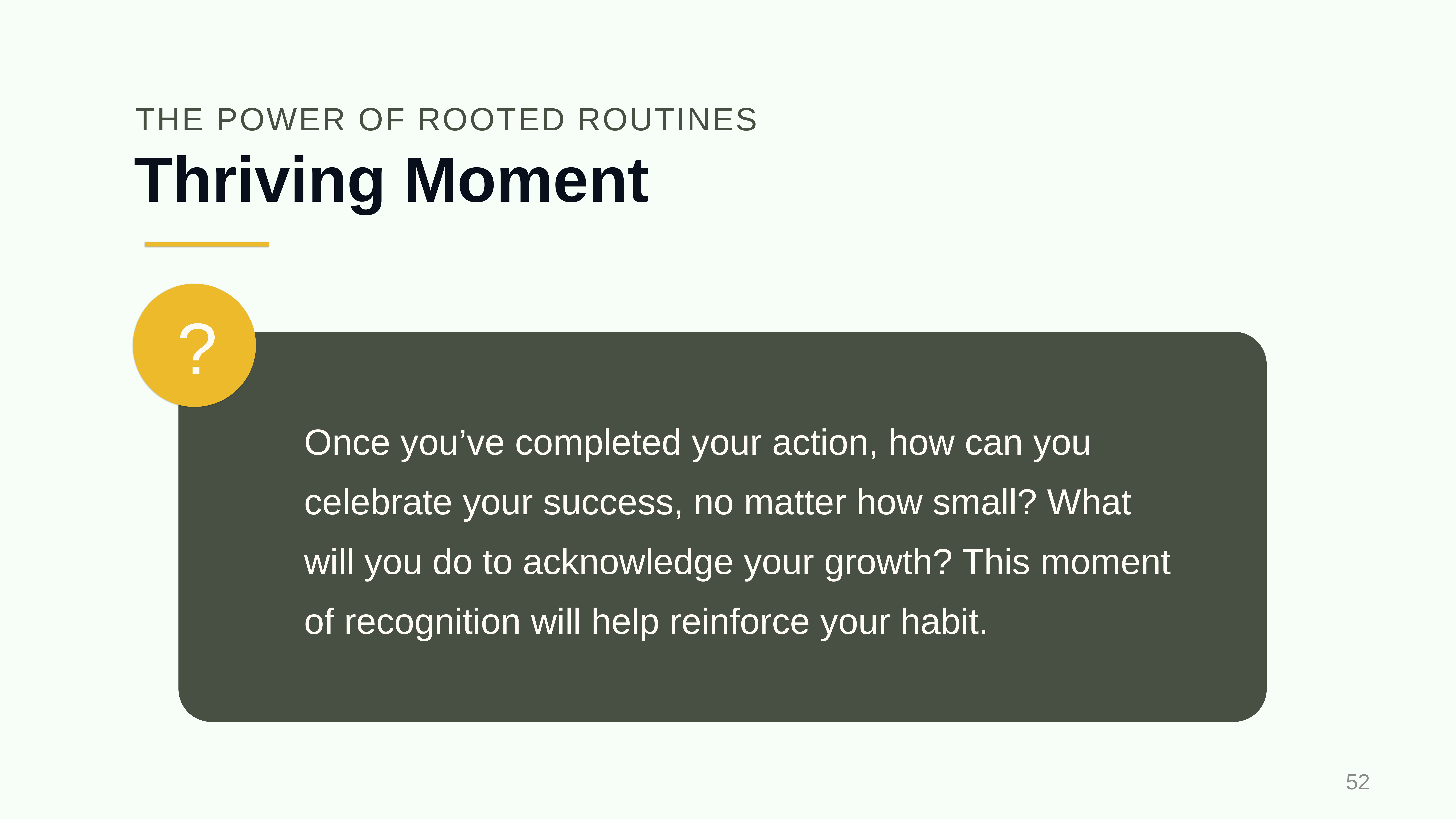

THE POWER OF ROOTED ROUTINES
# Thriving Moment

?

Once you’ve completed your action, how can you celebrate your success, no matter how small? What will you do to acknowledge your growth? This moment of recognition will help reinforce your habit.
52